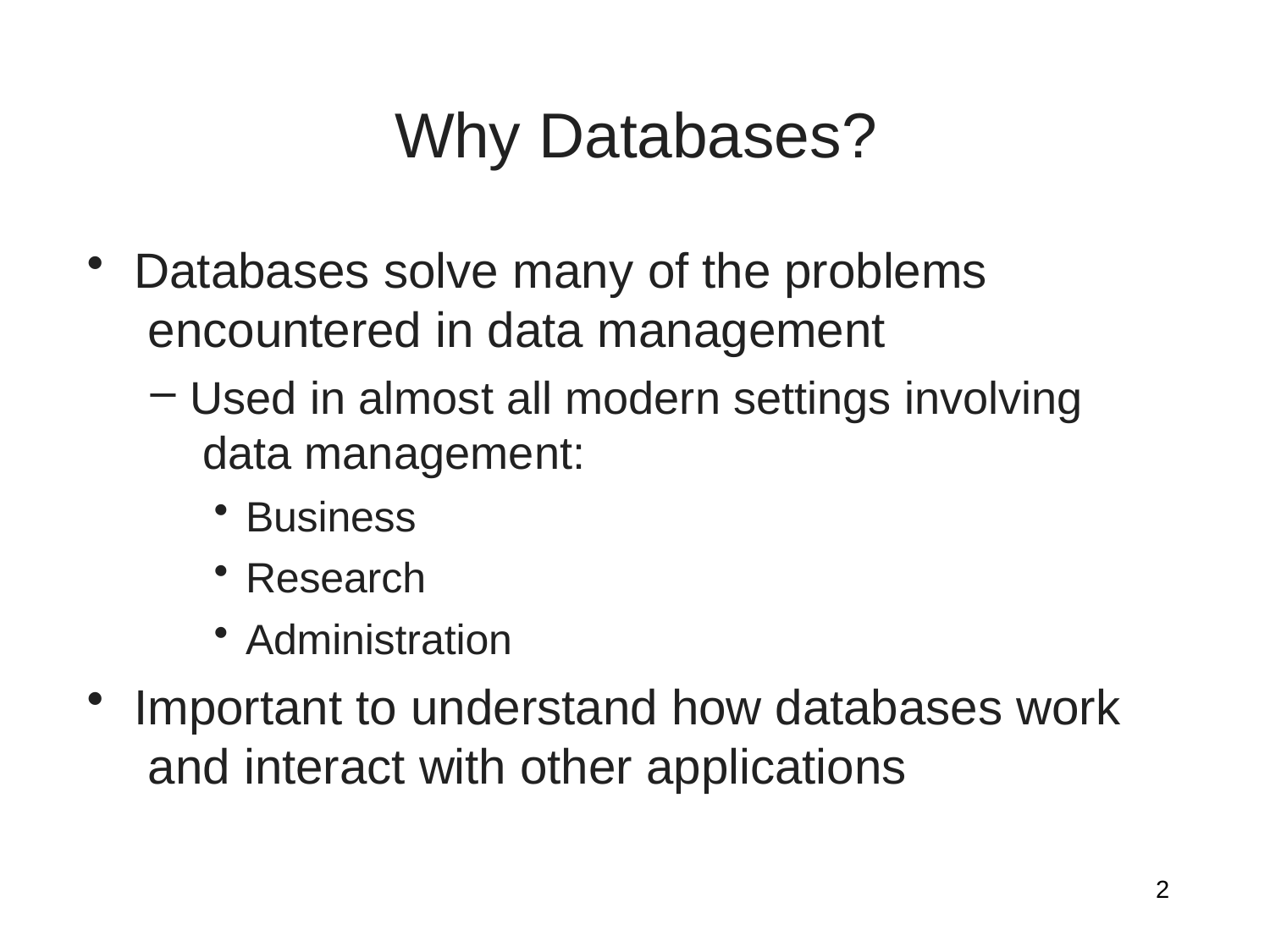

# Why Databases?
Databases solve many of the problems  encountered in data management
Used in almost all modern settings involving  data management:
Business
Research
Administration
Important to understand how databases work  and interact with other applications
2